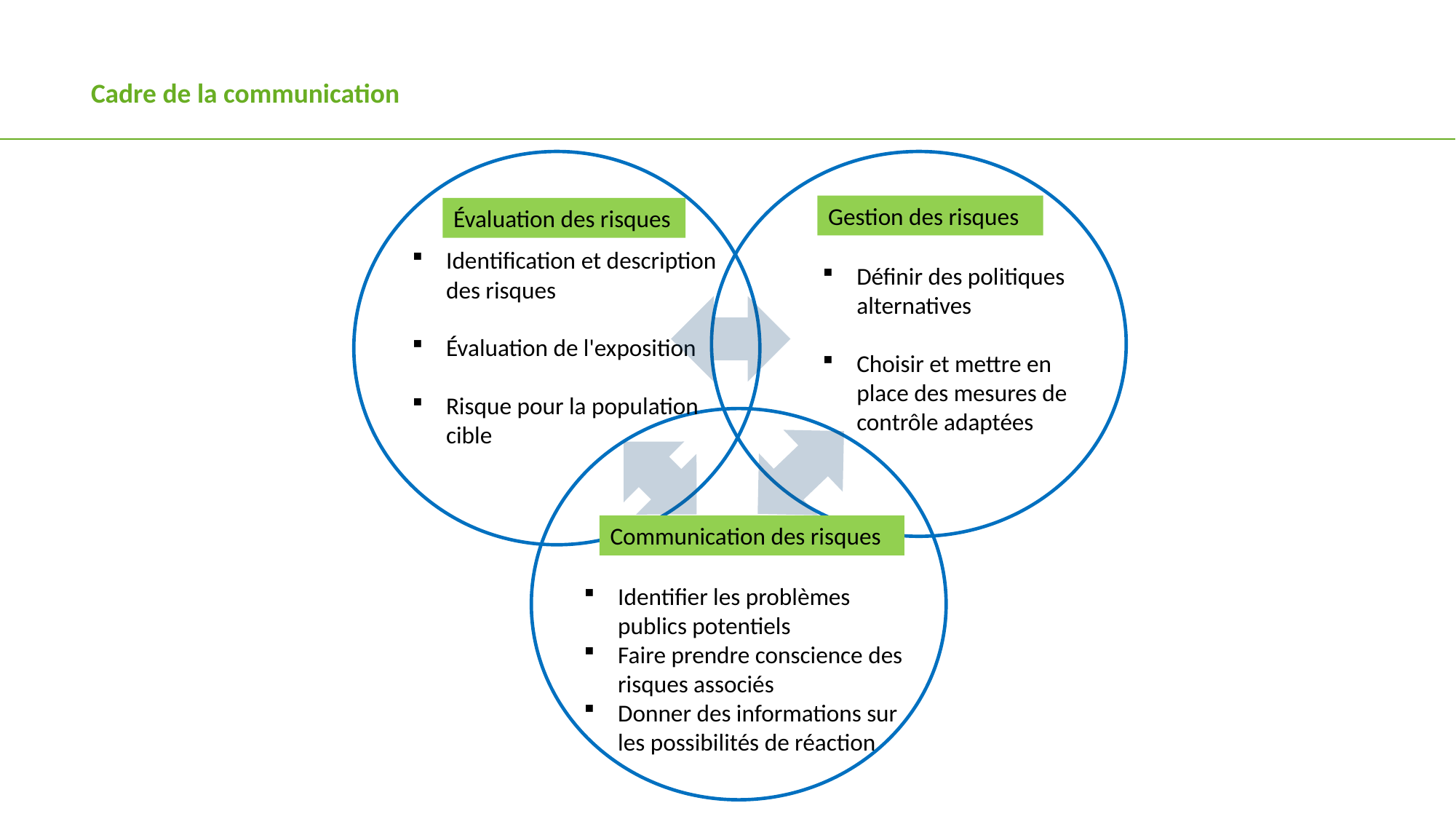

Cadre de la communication

Gestion des risques
Évaluation des risques
Identification et description des risques

Évaluation de l'exposition

Risque pour la population cible
Définir des politiques alternatives

Choisir et mettre en place des mesures de contrôle adaptées

Communication des risques
Identifier les problèmes publics potentiels
Faire prendre conscience des risques associés
Donner des informations sur les possibilités de réaction